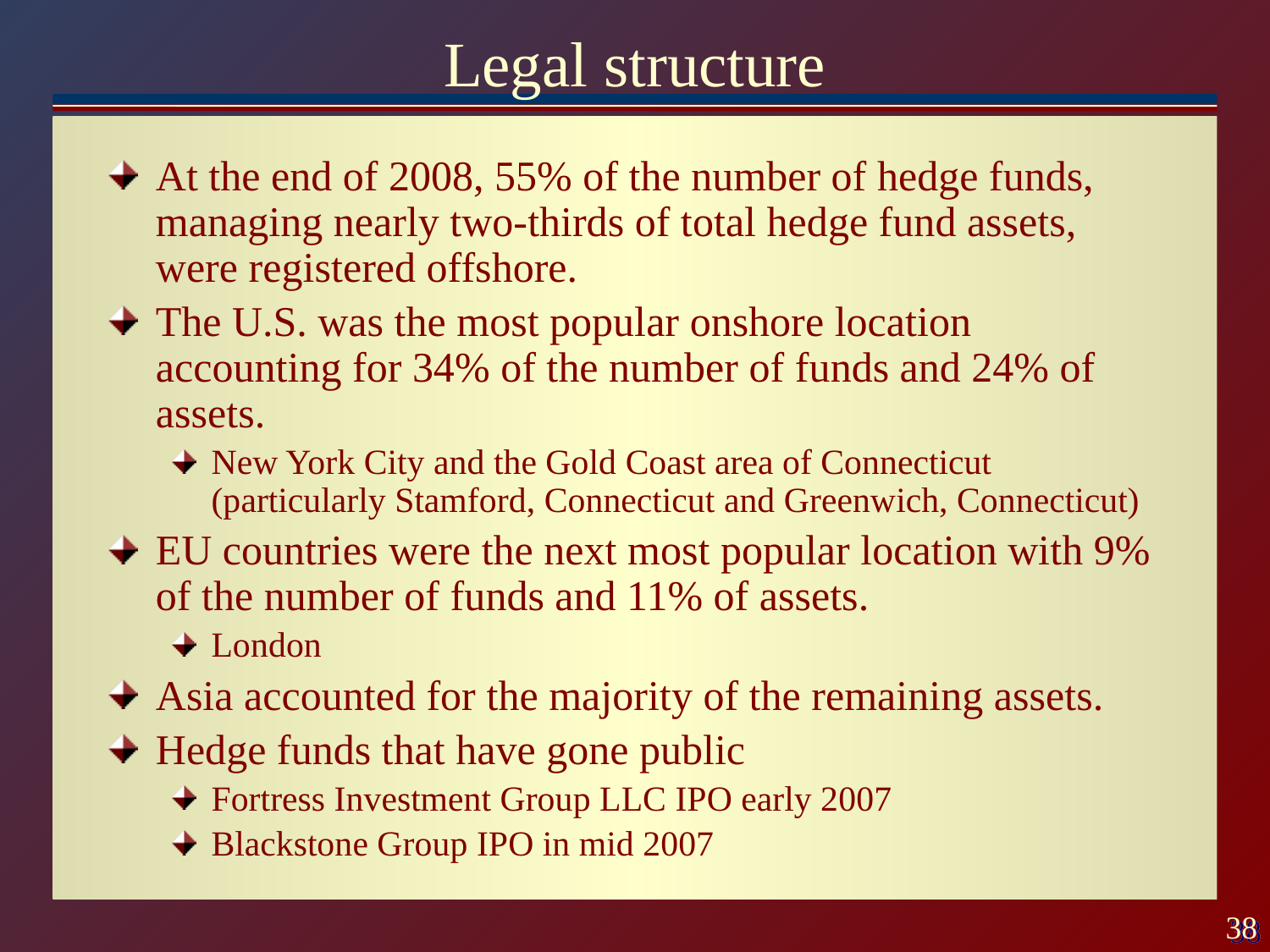

# Legal structure
At the end of 2008, 55% of the number of hedge funds, managing nearly two-thirds of total hedge fund assets, were registered offshore.
The U.S. was the most popular onshore location accounting for 34% of the number of funds and 24% of assets.
New York City and the Gold Coast area of Connecticut (particularly Stamford, Connecticut and Greenwich, Connecticut)
EU countries were the next most popular location with 9% of the number of funds and 11% of assets.
London
Asia accounted for the majority of the remaining assets.
Hedge funds that have gone public
Fortress Investment Group LLC IPO early 2007
Blackstone Group IPO in mid 2007